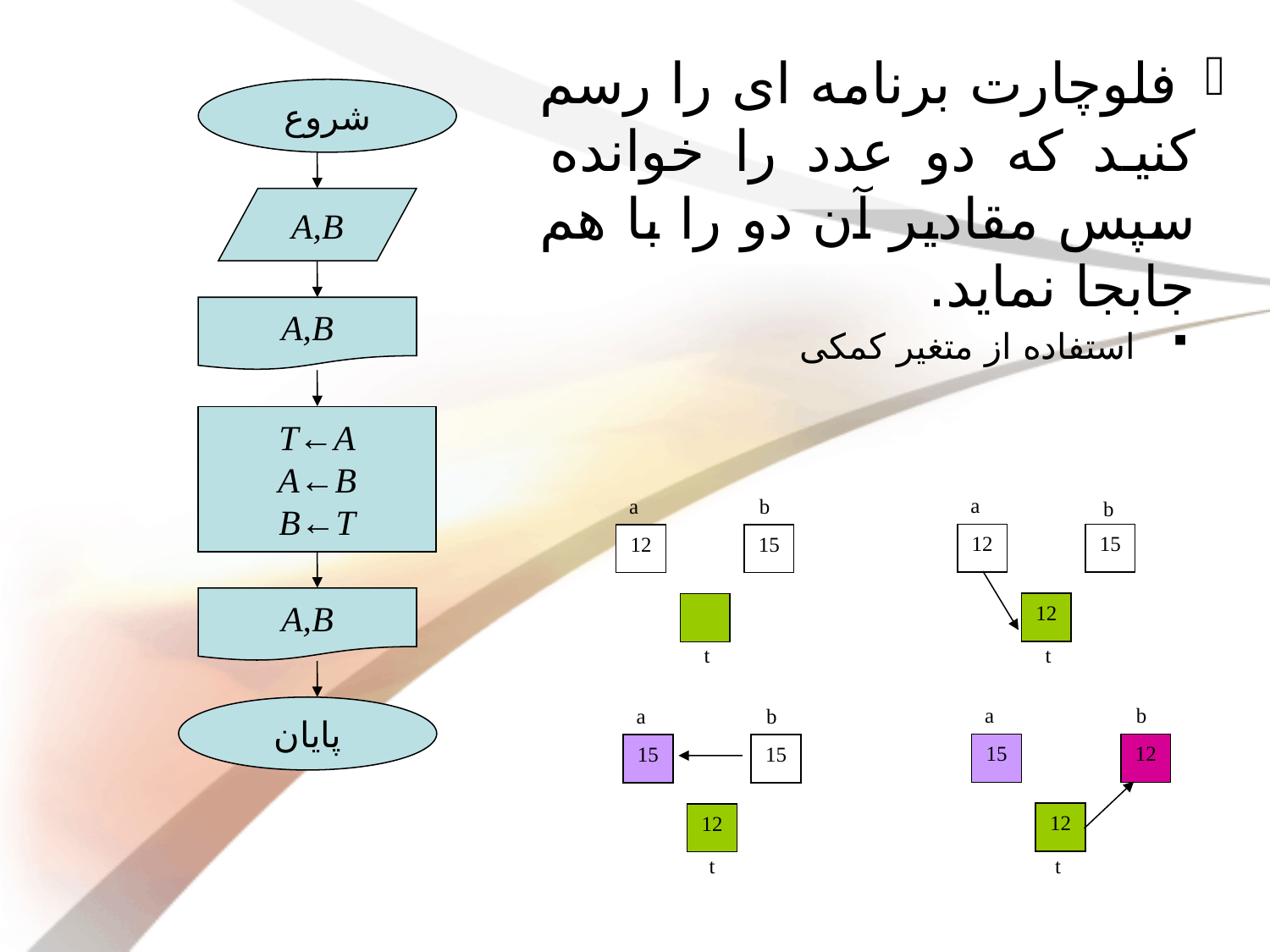

شروع

A,B

A,B

T←A
A←B
B←T

A,B

پایان
# فلوچارت برنامه ای را رسم کنید که دو عدد را خوانده سپس مقادیر آن دو را با هم جابجا نماید.
  استفاده از متغیر کمکی
a
a
b
b
12
15
12
15

12

t
t
a
b
b
a
15
12
15
15

12
12
t
t